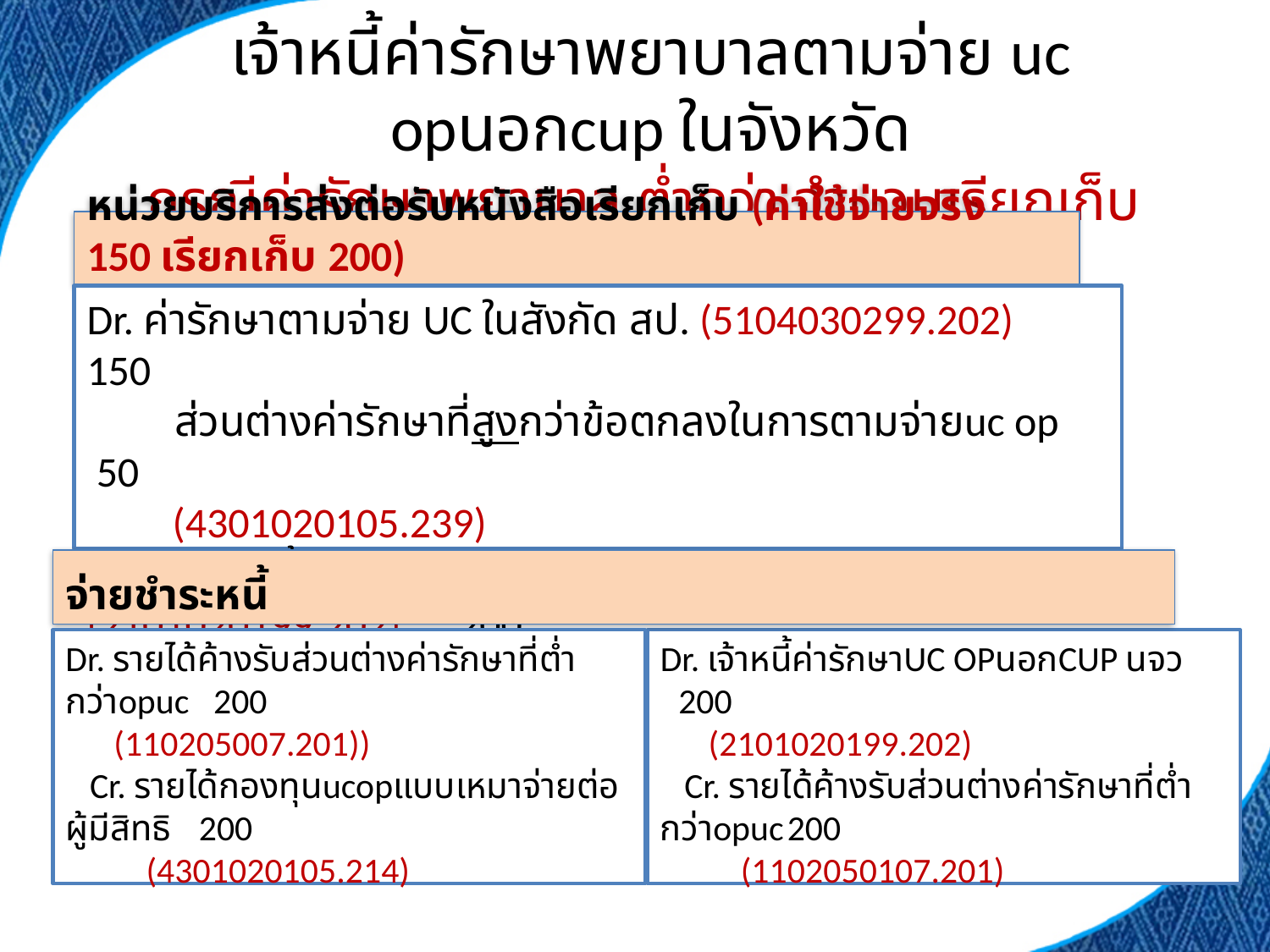

# เจ้าหนี้ค่ารักษาพยาบาลตามจ่าย uc opนอกcup ในจังหวัด กรณีค่ารักษาพยาบาล ต่ำกว่า จำนวนเรียกเก็บ
หน่วยบริการส่งต่อรับหนังสือเรียกเก็บ (ค่าใช้จ่ายจริง  150 เรียกเก็บ 200)
Dr. ค่ารักษาตามจ่าย UC ในสังกัด สป. (5104030299.202)	150
        ส่วนต่างค่ารักษาที่สูงกว่าข้อตกลงในการตามจ่ายuc op       50
         (4301020105.239)
      Cr. เจ้าหนี้ค่ารักษาUC OPนอกCUP ในจังหวัด (2101020199.202)      200

จ่ายชำระหนี้
Dr. รายได้ค้างรับส่วนต่างค่ารักษาที่ต่ำกว่าopuc   200
      (110205007.201))
   Cr. รายได้กองทุนucopแบบเหมาจ่ายต่อผู้มีสิทธิ   200
          (4301020105.214)

Dr. เจ้าหนี้ค่ารักษาUC OPนอกCUP นจว   200
      (2101020199.202)
   Cr. รายได้ค้างรับส่วนต่างค่ารักษาที่ต่ำกว่าopuc	200
          (1102050107.201)